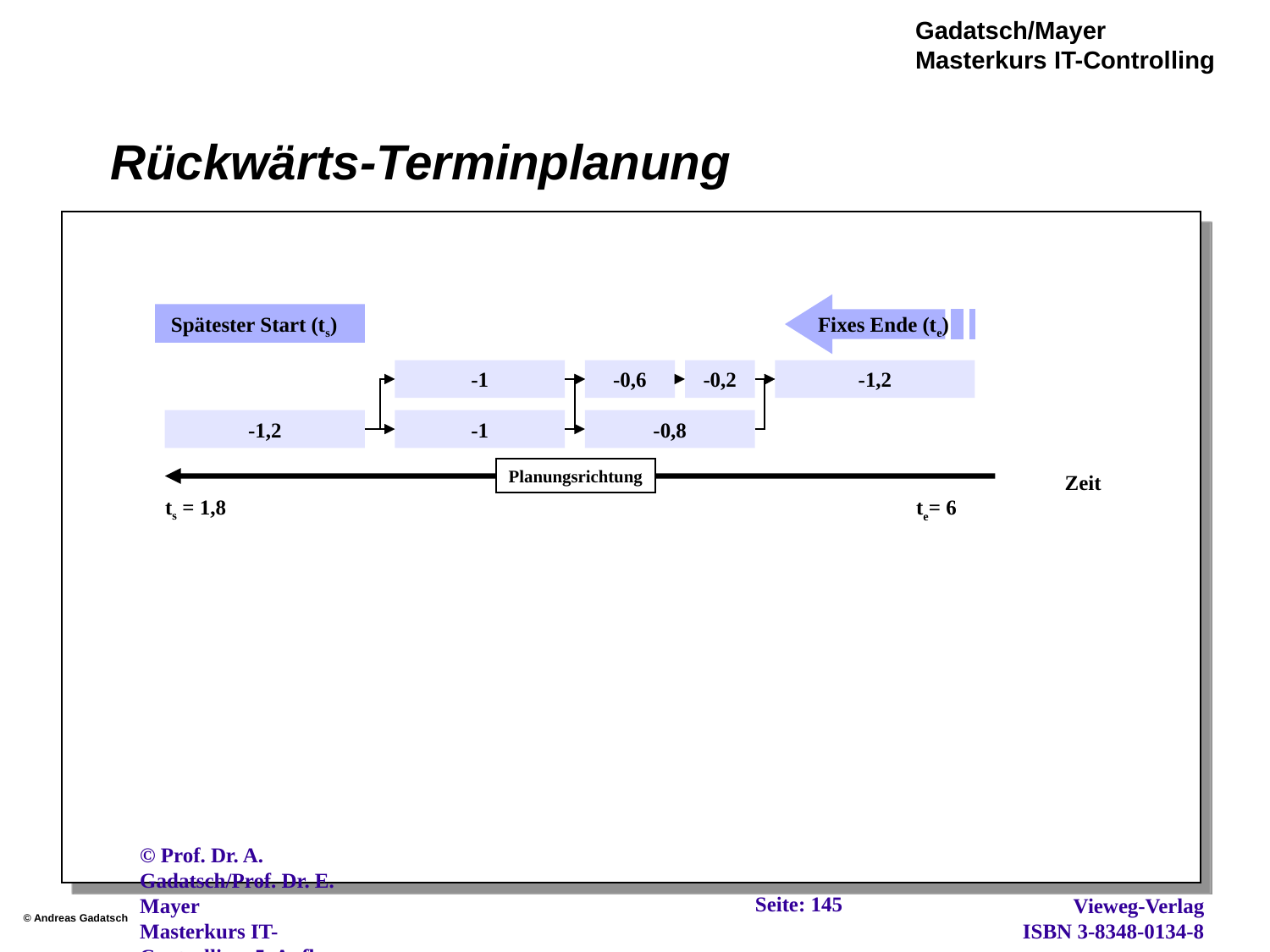

# Rückwärts-Terminplanung

Spätester Start (ts)
Fixes Ende (te)
-1
-0,6
-0,2
-1,2
-1,2
-1
-0,8
Planungsrichtung
Zeit

ts = 1,8
te= 6

Seite: 145

© Prof. Dr. A. Gadatsch/Prof. Dr. E. Mayer
Masterkurs IT-Controlling, 5. Aufl., Wiesbaden, 2012